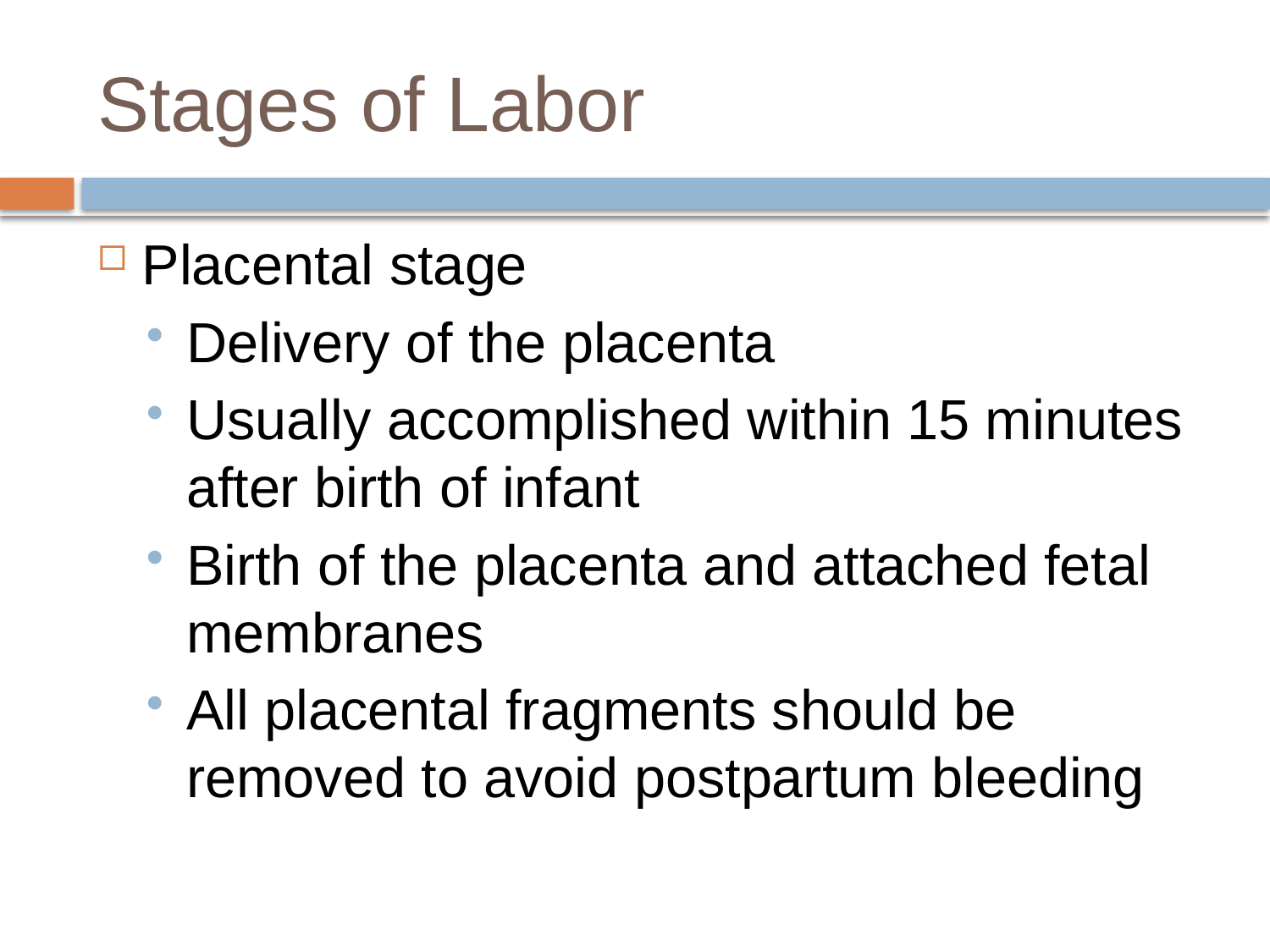

# Stages of Labor
Placental stage
Delivery of the placenta
Usually accomplished within 15 minutes after birth of infant
Birth of the placenta and attached fetal membranes
All placental fragments should be removed to avoid postpartum bleeding